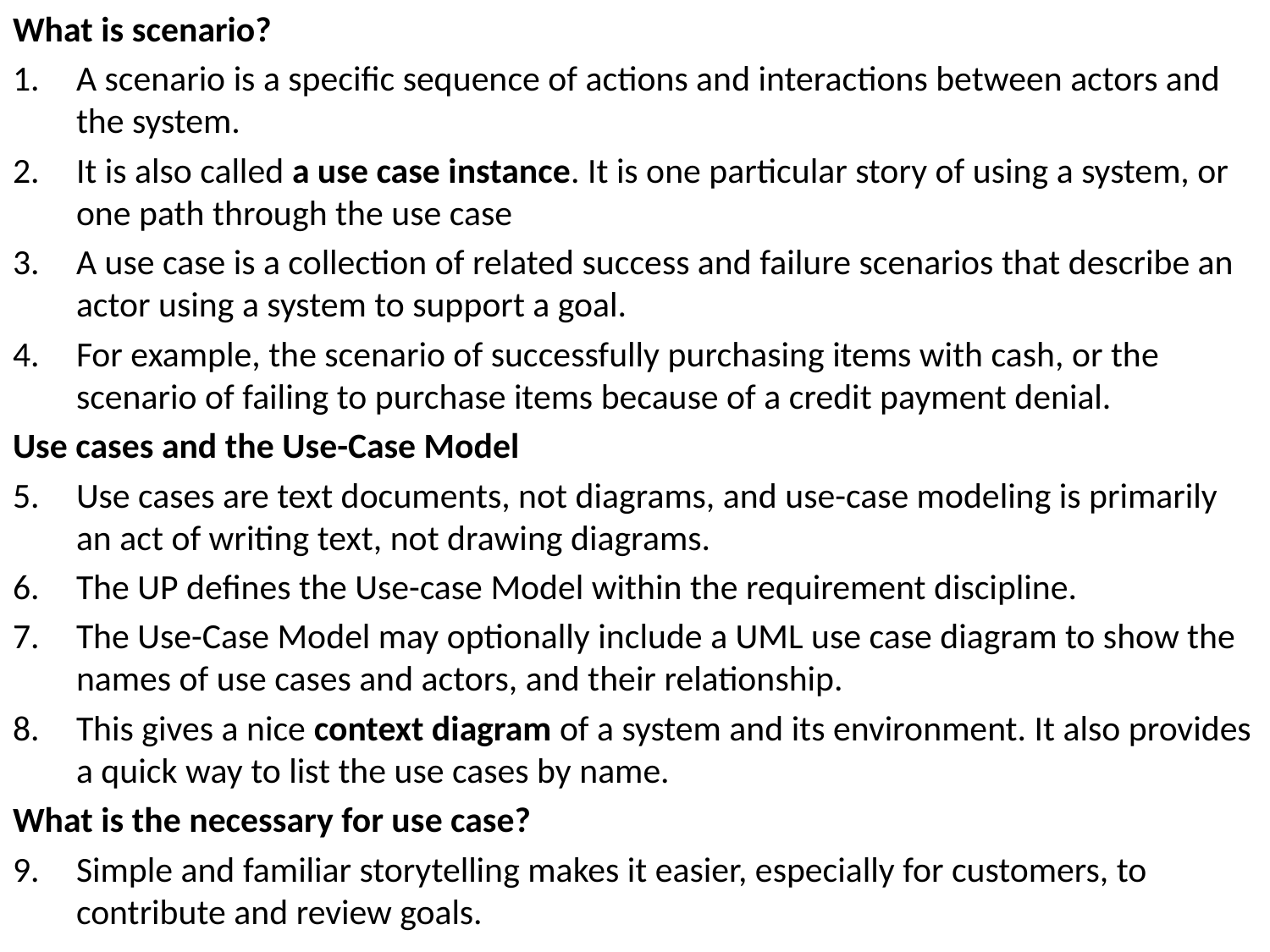

What is scenario?
A scenario is a specific sequence of actions and interactions between actors and the system.
It is also called a use case instance. It is one particular story of using a system, or one path through the use case
A use case is a collection of related success and failure scenarios that describe an actor using a system to support a goal.
For example, the scenario of successfully purchasing items with cash, or the scenario of failing to purchase items because of a credit payment denial.
Use cases and the Use-Case Model
Use cases are text documents, not diagrams, and use-case modeling is primarily an act of writing text, not drawing diagrams.
The UP defines the Use-case Model within the requirement discipline.
The Use-Case Model may optionally include a UML use case diagram to show the names of use cases and actors, and their relationship.
This gives a nice context diagram of a system and its environment. It also provides a quick way to list the use cases by name.
What is the necessary for use case?
Simple and familiar storytelling makes it easier, especially for customers, to contribute and review goals.